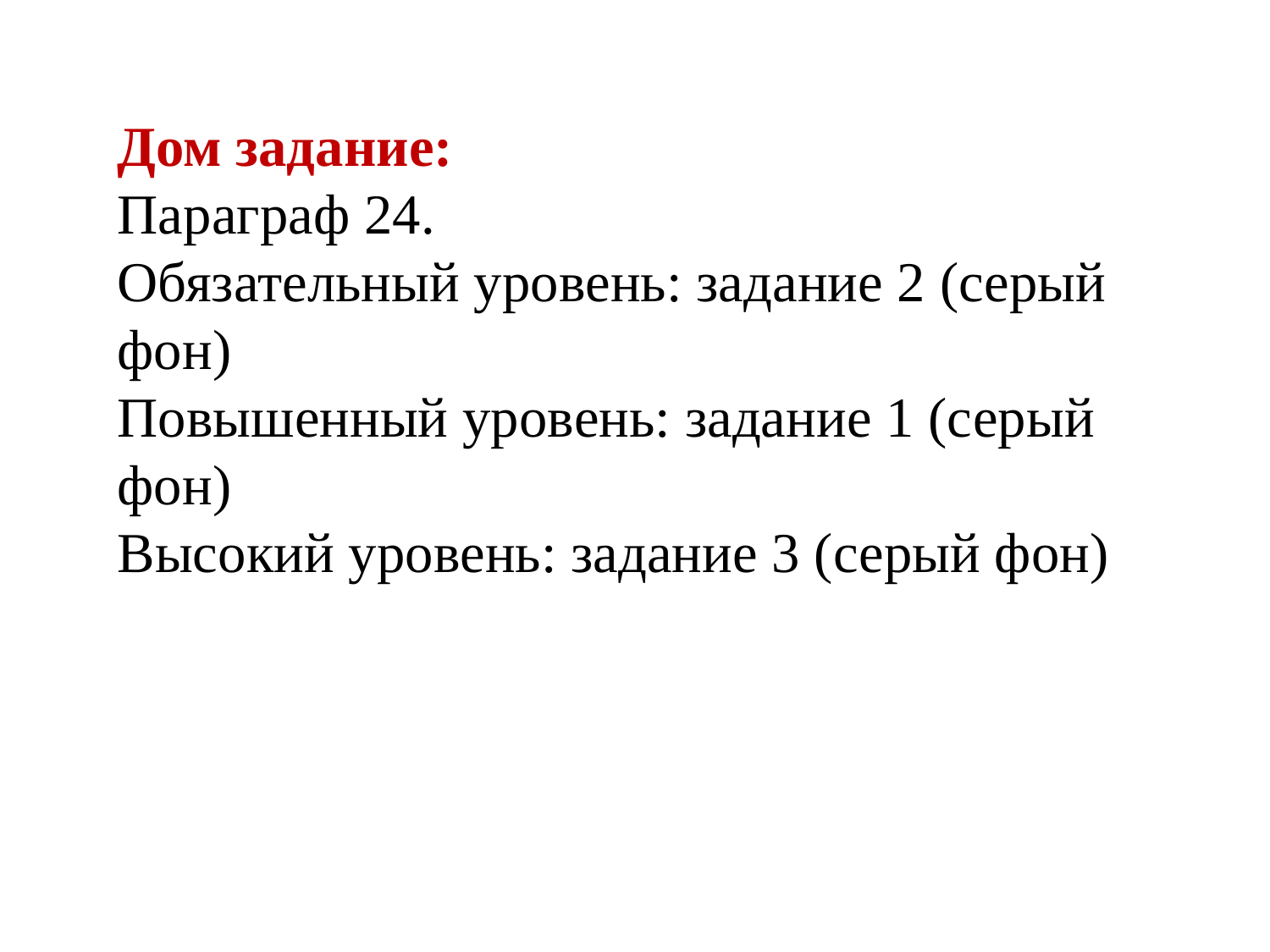

Дом задание:
Параграф 24.
Обязательный уровень: задание 2 (серый фон)
Повышенный уровень: задание 1 (серый фон)
Высокий уровень: задание 3 (серый фон)